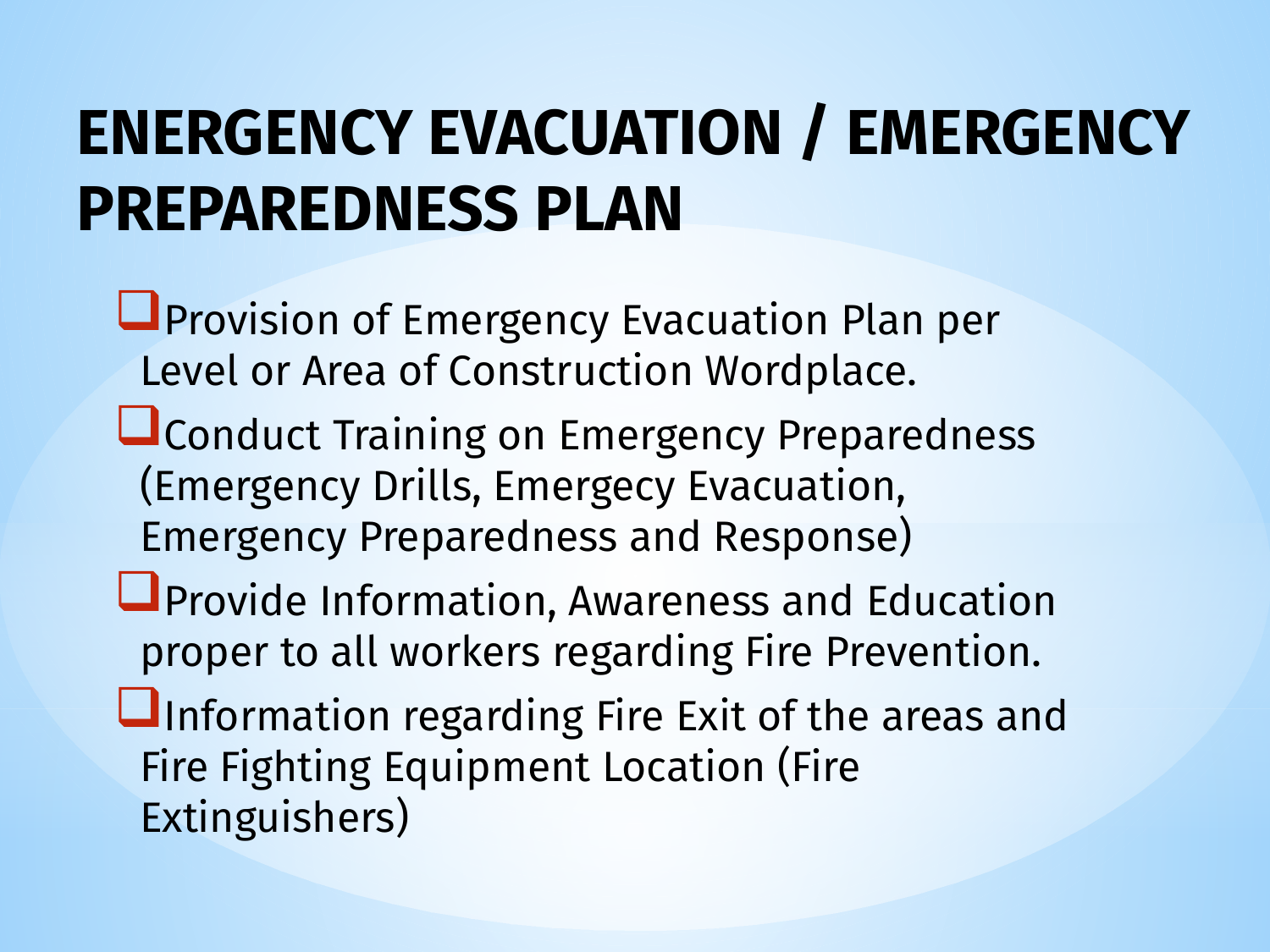

# ENERGENCY EVACUATION / EMERGENCY PREPAREDNESS PLAN
Provision of Emergency Evacuation Plan per Level or Area of Construction Wordplace.
Conduct Training on Emergency Preparedness (Emergency Drills, Emergecy Evacuation, Emergency Preparedness and Response)
Provide Information, Awareness and Education proper to all workers regarding Fire Prevention.
Information regarding Fire Exit of the areas and Fire Fighting Equipment Location (Fire Extinguishers)